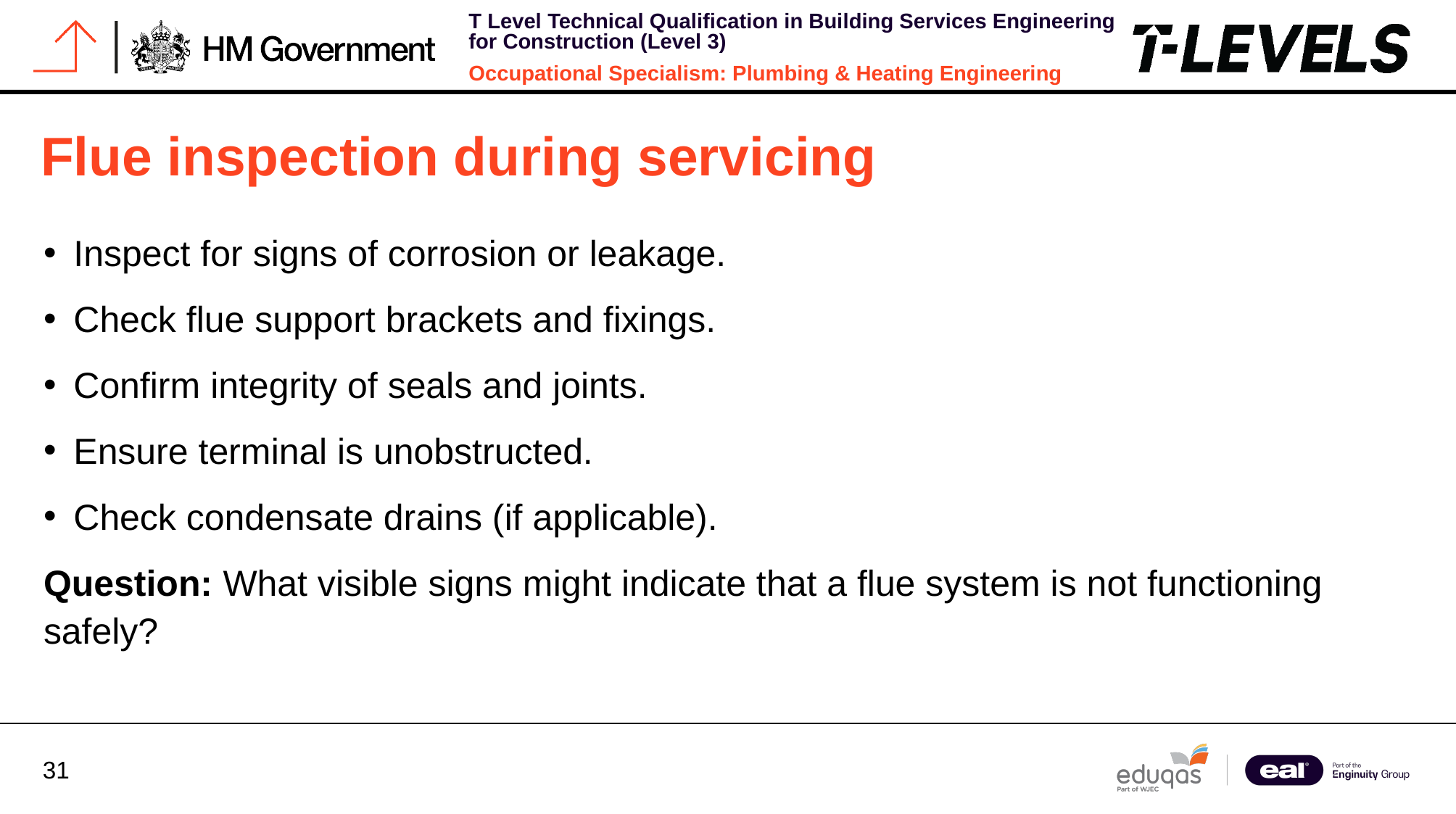

# Flue inspection during servicing
Inspect for signs of corrosion or leakage.
Check flue support brackets and fixings.
Confirm integrity of seals and joints.
Ensure terminal is unobstructed.
Check condensate drains (if applicable).
Question: What visible signs might indicate that a flue system is not functioning safely?